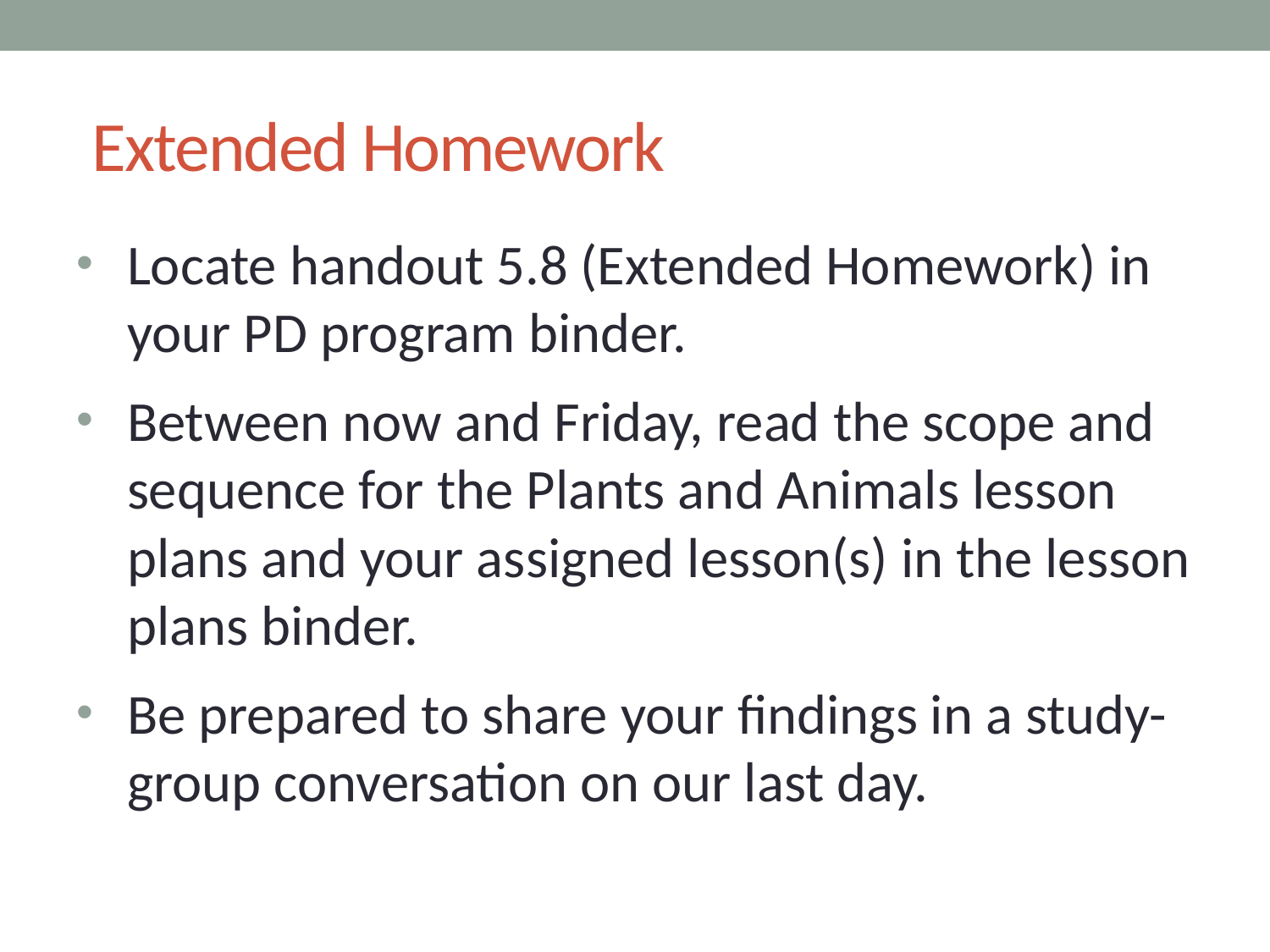

# Extended Homework
Locate handout 5.8 (Extended Homework) in your PD program binder.
Between now and Friday, read the scope and sequence for the Plants and Animals lesson plans and your assigned lesson(s) in the lesson plans binder.
Be prepared to share your findings in a study-group conversation on our last day.